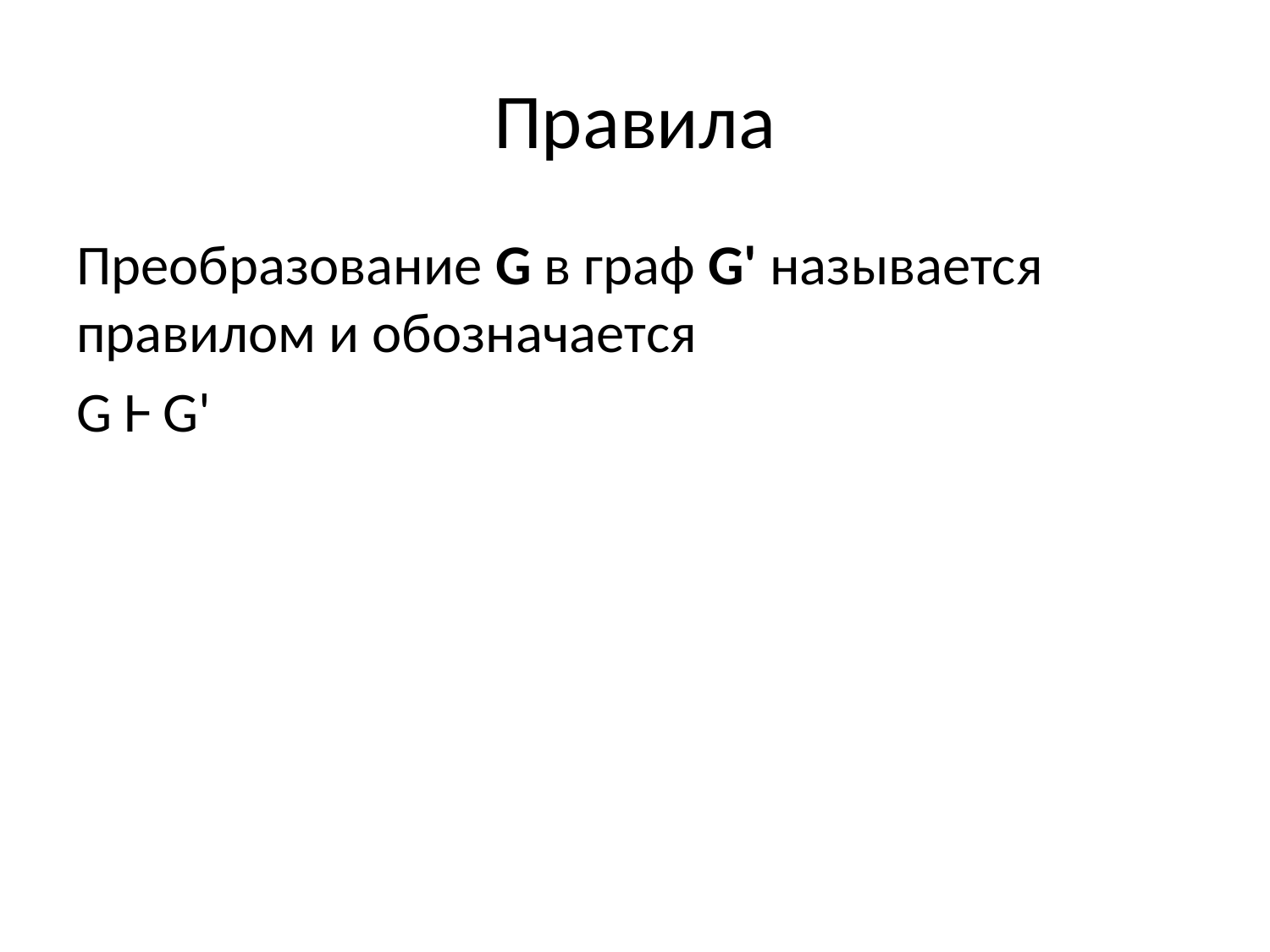

# Правила
Преобразование G в граф G' называется правилом и обозначается
G Ⱶ G'